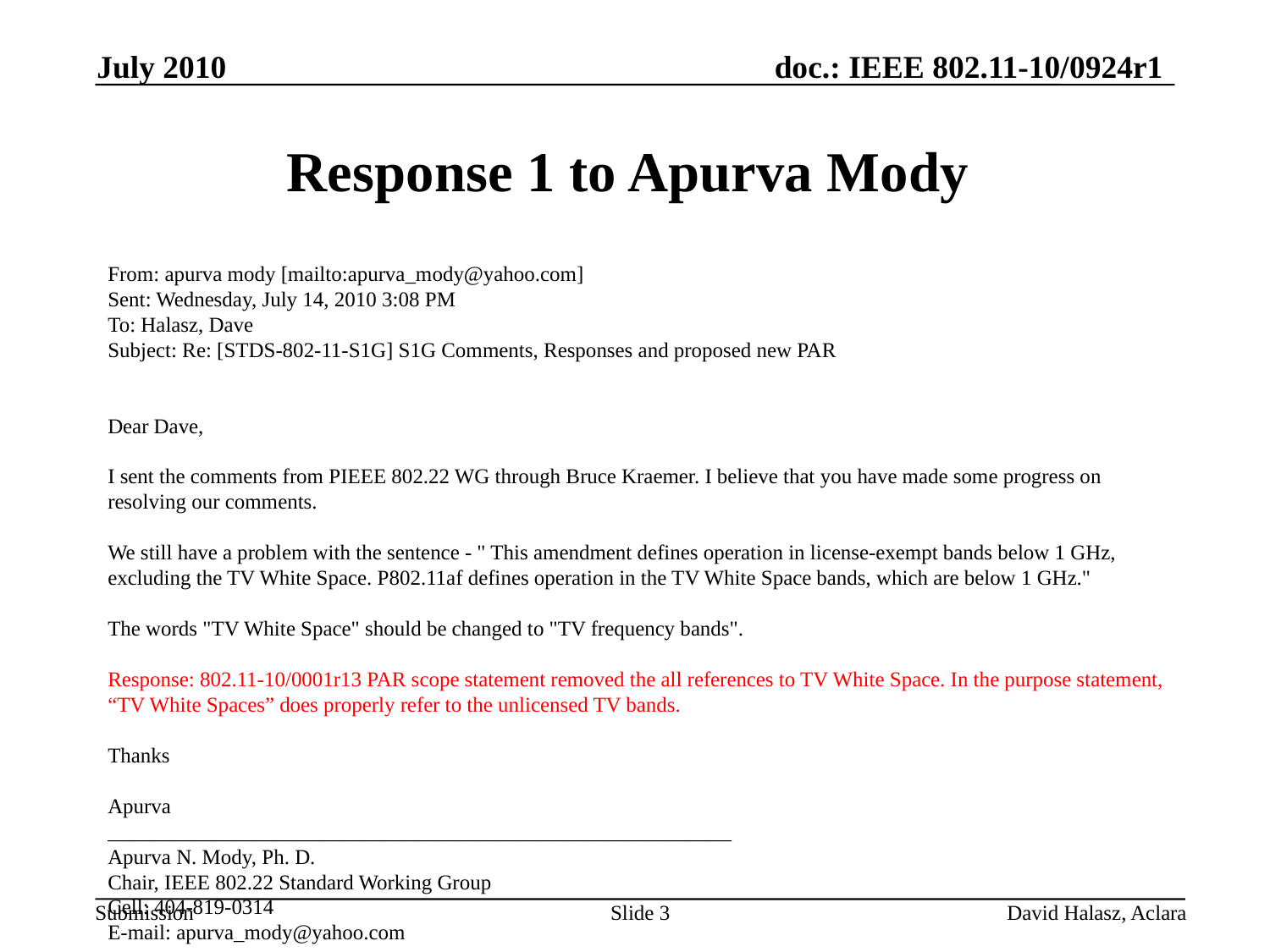

July 2010
# Response 1 to Apurva Mody
From: apurva mody [mailto:apurva_mody@yahoo.com]
Sent: Wednesday, July 14, 2010 3:08 PM
To: Halasz, Dave
Subject: Re: [STDS-802-11-S1G] S1G Comments, Responses and proposed new PAR

Dear Dave,

I sent the comments from PIEEE 802.22 WG through Bruce Kraemer. I believe that you have made some progress on resolving our comments.

We still have a problem with the sentence - " This amendment defines operation in license-exempt bands below 1 GHz, excluding the TV White Space. P802.11af defines operation in the TV White Space bands, which are below 1 GHz."

The words "TV White Space" should be changed to "TV frequency bands".

Response: 802.11-10/0001r13 PAR scope statement removed the all references to TV White Space. In the purpose statement, “TV White Spaces” does properly refer to the unlicensed TV bands.

Thanks

Apurva
___________________________________________________________
Apurva N. Mody, Ph. D.
Chair, IEEE 802.22 Standard Working Group
Cell: 404-819-0314
E-mail: apurva_mody@yahoo.com
Slide 3
David Halasz, Aclara